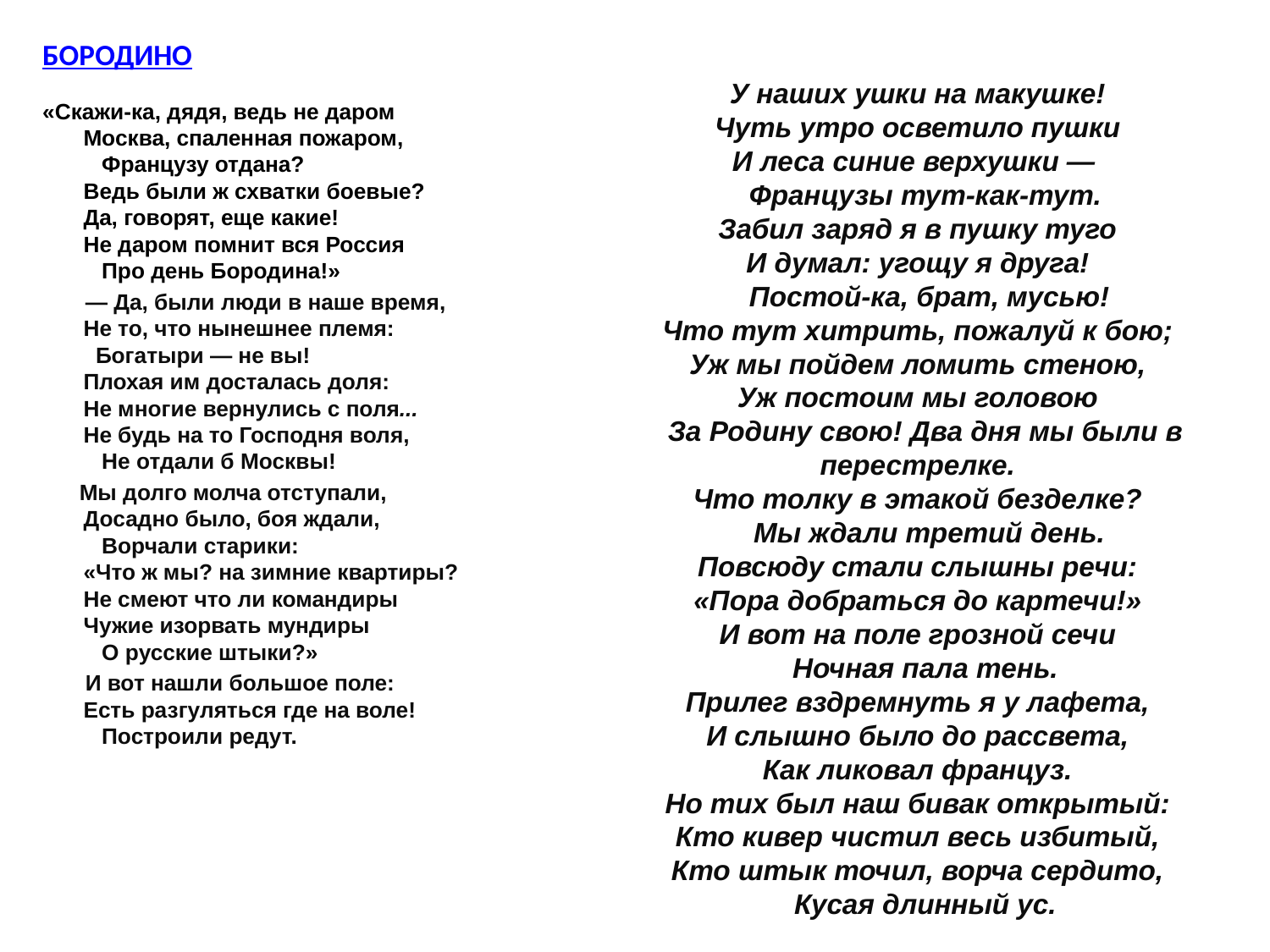

БОРОДИНО
«Скажи-ка, дядя, ведь не даром
Москва, спаленная пожаром,
   Французу отдана?
Ведь были ж схватки боевые?
Да, говорят, еще какие!
Не даром помнит вся Россия
   Про день Бородина!»
       — Да, были люди в наше время,
Не то, что нынешнее племя:
  Богатыри — не вы!
Плохая им досталась доля:
Не многие вернулись с поля...
Не будь на то Господня воля,
   Не отдали б Москвы!
      Мы долго молча отступали,
Досадно было, боя ждали,
   Ворчали старики:
«Что ж мы? на зимние квартиры?
Не смеют что ли командиры
Чужие изорвать мундиры
   О русские штыки?»
       И вот нашли большое поле:
Есть разгуляться где на воле!
   Построили редут.

У наших ушки на макушке!
Чуть утро осветило пушки
И леса синие верхушки —
   Французы тут-как-тут.
Забил заряд я в пушку туго
И думал: угощу я друга!
   Постой-ка, брат, мусью!
Что тут хитрить, пожалуй к бою;
Уж мы пойдем ломить стеною,
Уж постоим мы головою
  За Родину свою! Два дня мы были в перестрелке.
Что толку в этакой безделке?
   Мы ждали третий день.
Повсюду стали слышны речи:
«Пора добраться до картечи!»
И вот на поле грозной сечи
   Ночная пала тень.
Прилег вздремнуть я у лафета,
И слышно было до рассвета,
Как ликовал француз.
Но тих был наш бивак открытый:
Кто кивер чистил весь избитый,
Кто штык точил, ворча сердито,
   Кусая длинный ус.